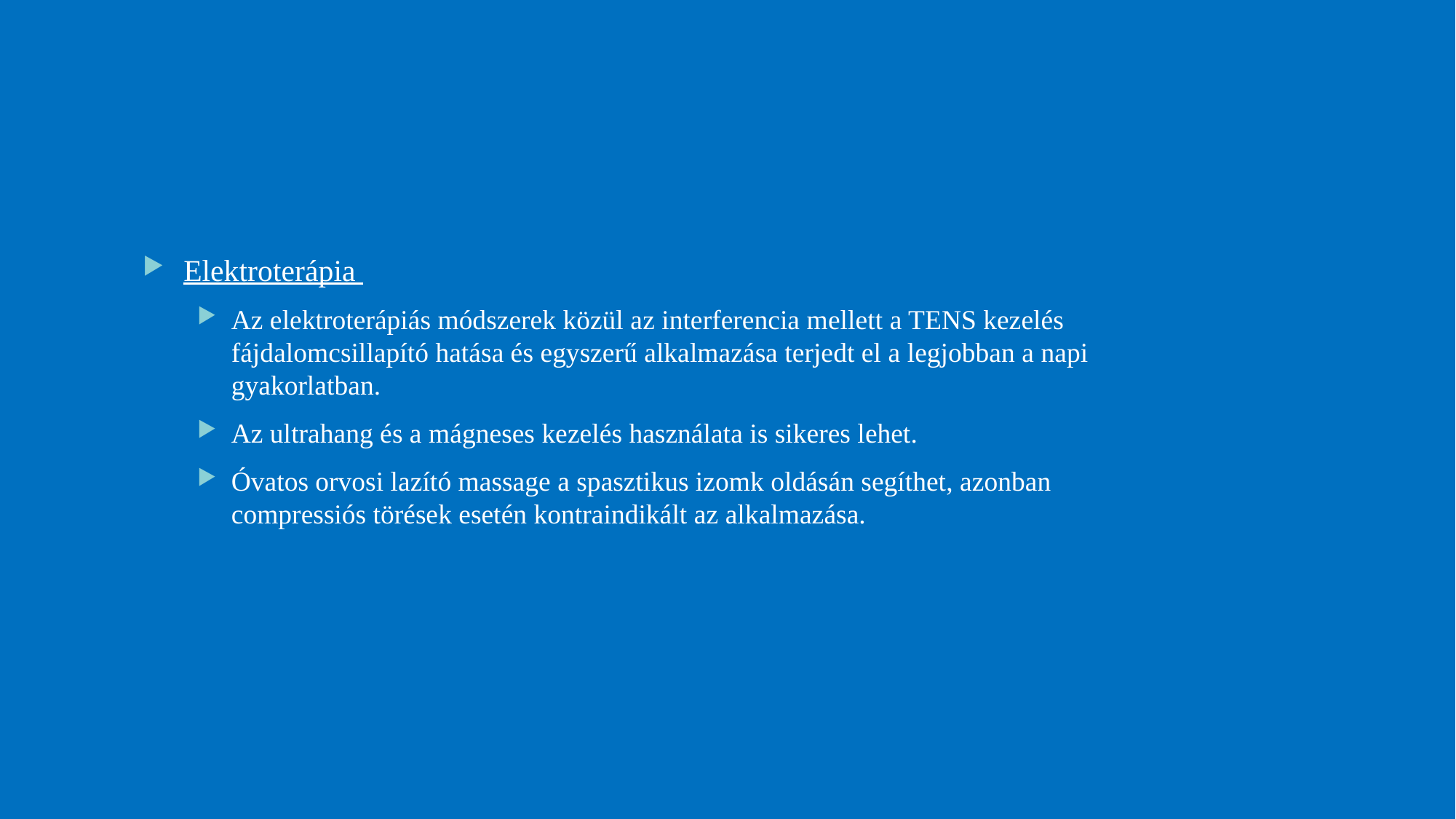

19
#
Elektroterápia
Az elektroterápiás módszerek közül az interferencia mellett a TENS kezelés fájdalomcsillapító hatása és egyszerű alkalmazása terjedt el a legjobban a napi gyakorlatban.
Az ultrahang és a mágneses kezelés használata is sikeres lehet.
Óvatos orvosi lazító massage a spasztikus izomk oldásán segíthet, azonban compressiós törések esetén kontraindikált az alkalmazása.